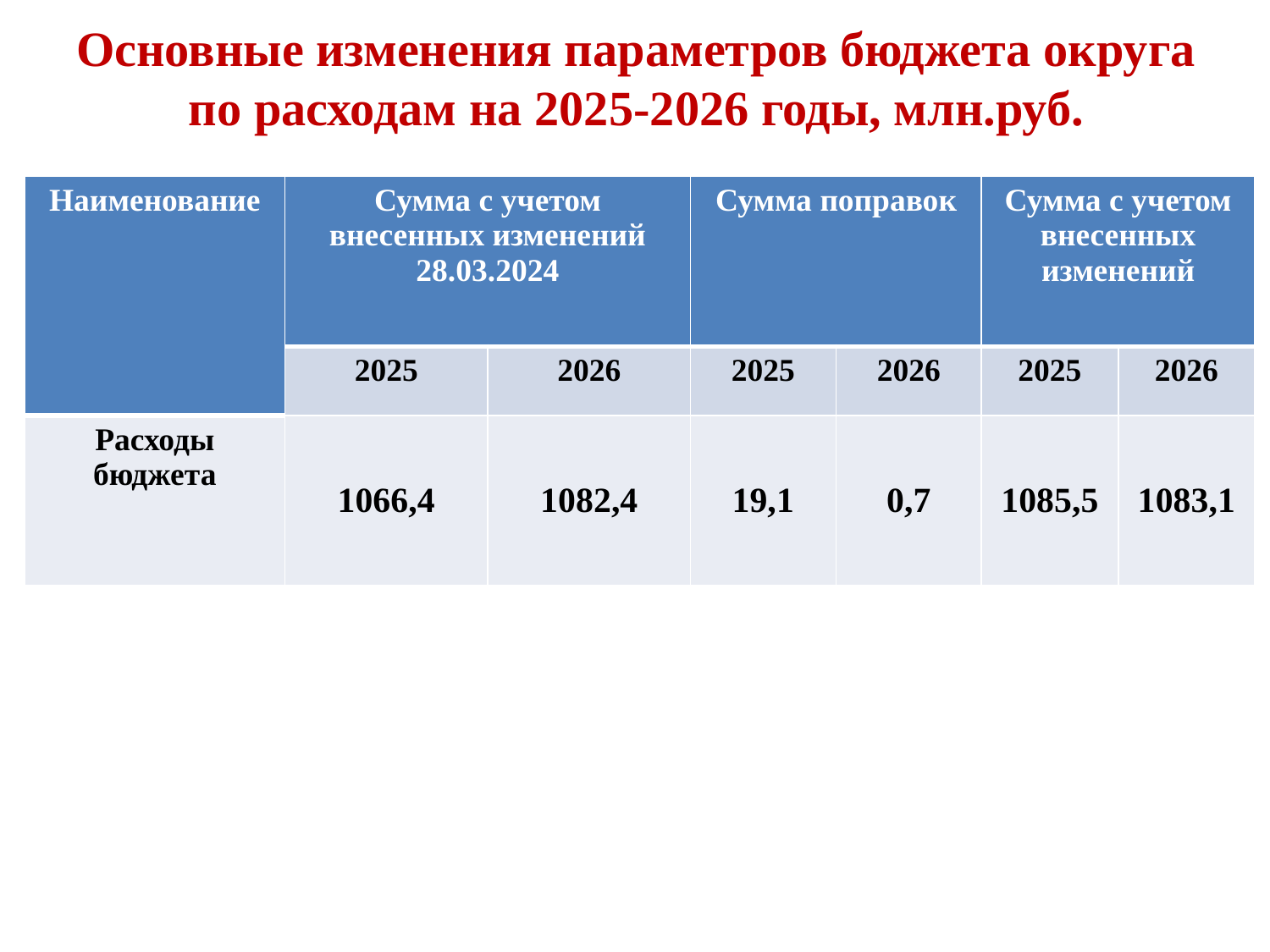

# Основные изменения параметров бюджета округа по расходам на 2025-2026 годы, млн.руб.
| Наименование | Сумма с учетом внесенных изменений 28.03.2024 |  | Сумма поправок |  | Сумма с учетом внесенных изменений |  |
| --- | --- | --- | --- | --- | --- | --- |
|  | 2025 | 2026 | 2025 | 2026 | 2025 | 2026 |
| Расходы бюджета | 1066,4 | 1082,4 | 19,1 | 0,7 | 1085,5 | 1083,1 |